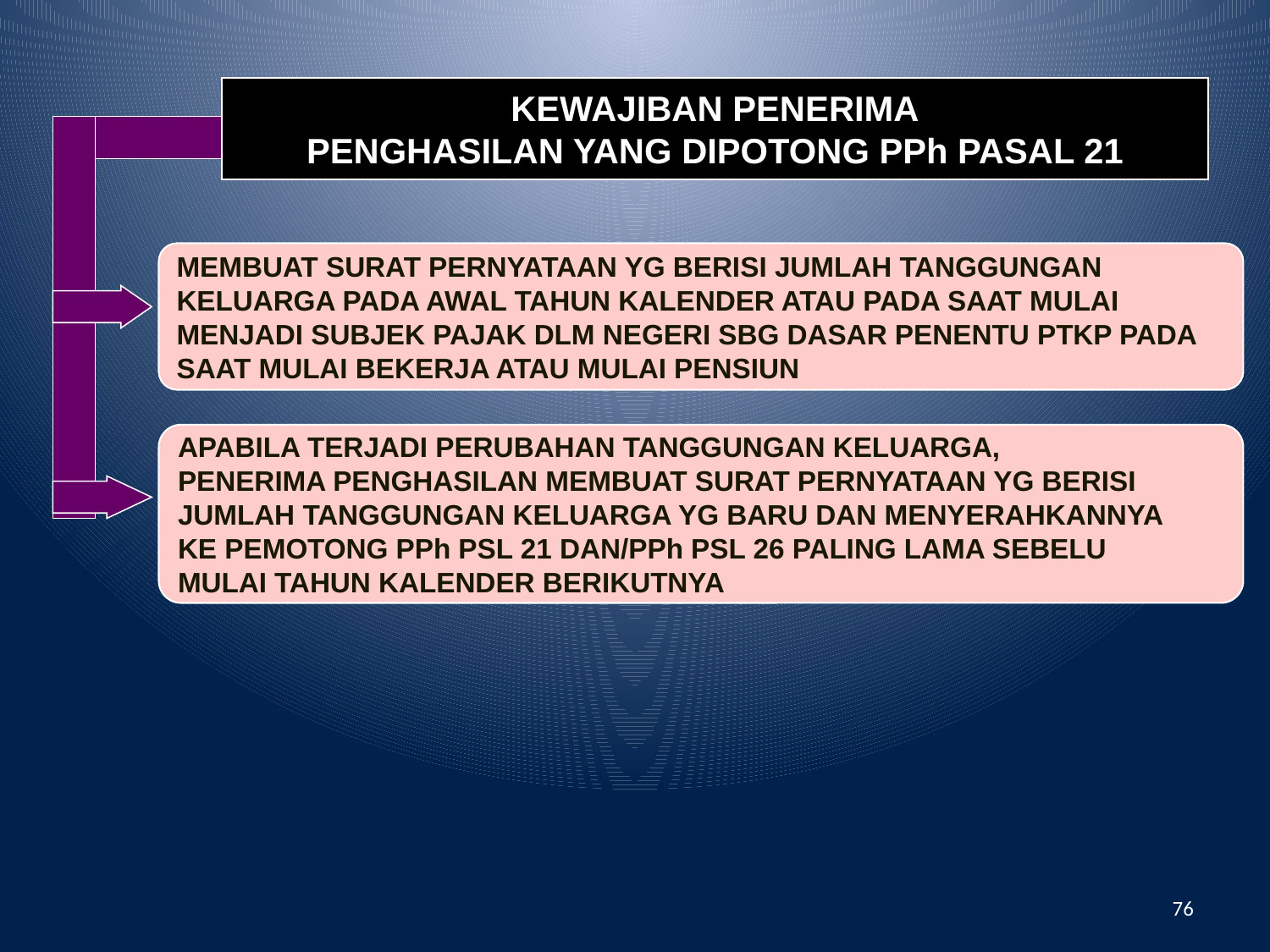

KEWAJIBAN PENERIMA
PENGHASILAN YANG DIPOTONG PPh PASAL 21

MEMBUAT SURAT PERNYATAAN YG BERISI JUMLAH TANGGUNGAN
KELUARGA PADA AWAL TAHUN KALENDER ATAU PADA SAAT MULAI
MENJADI SUBJEK PAJAK DLM NEGERI SBG DASAR PENENTU PTKP PADA
SAAT MULAI BEKERJA ATAU MULAI PENSIUN

APABILA TERJADI PERUBAHAN TANGGUNGAN KELUARGA,
PENERIMA PENGHASILAN MEMBUAT SURAT PERNYATAAN YG BERISI
JUMLAH TANGGUNGAN KELUARGA YG BARU DAN MENYERAHKANNYA
KE PEMOTONG PPh PSL 21 DAN/PPh PSL 26 PALING LAMA SEBELU
MULAI TAHUN KALENDER BERIKUTNYA

76